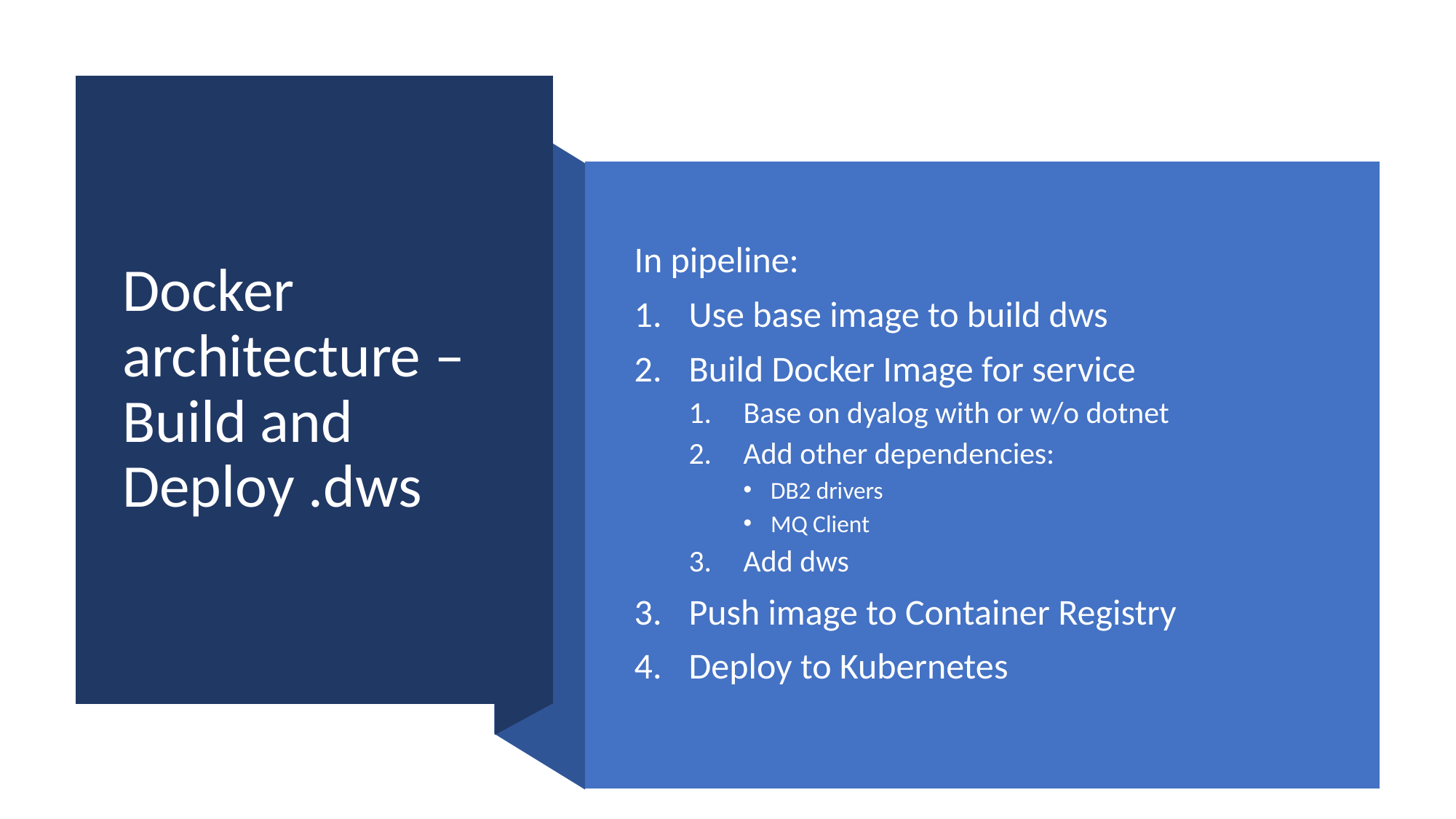

# Docker architecture – Build and Deploy .dws

In pipeline:
Use base image to build dws
Build Docker Image for service
Base on dyalog with or w/o dotnet
Add other dependencies:
DB2 drivers
MQ Client
Add dws
Push image to Container Registry
Deploy to Kubernetes